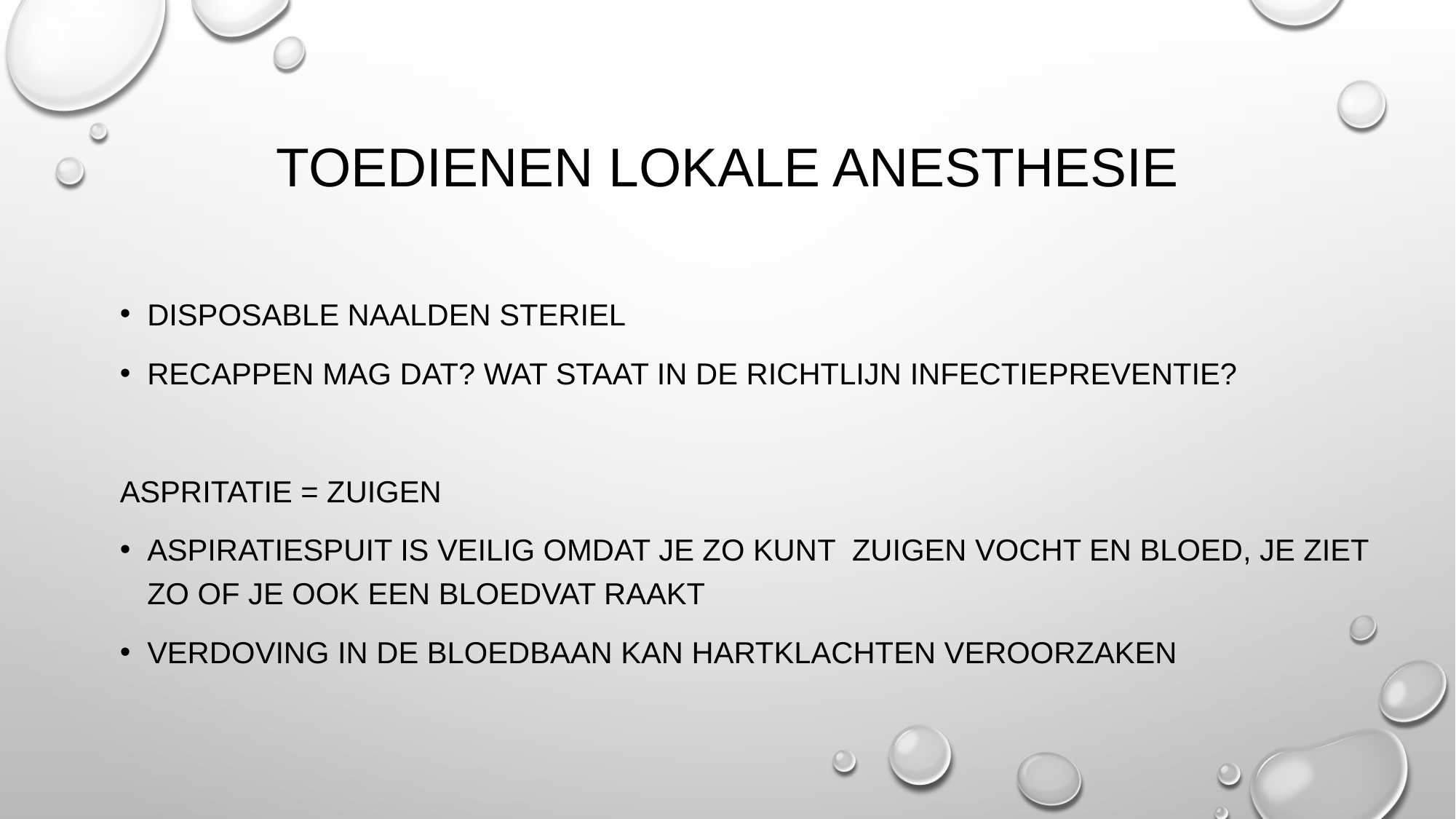

# Toedienen lokale anesthesie
Disposable Naalden steriel
Recappen mag dat? Wat staat in de richtlijn infectiepreventie?

Aspritatie = zuigen
Aspiratiespuit is veilig omdat je zo kunt  zuigen vocht en bloed, je ziet zo of je ook een bloedvat raakt
Verdoving in de bloedbaan kan hartklachten veroorzaken